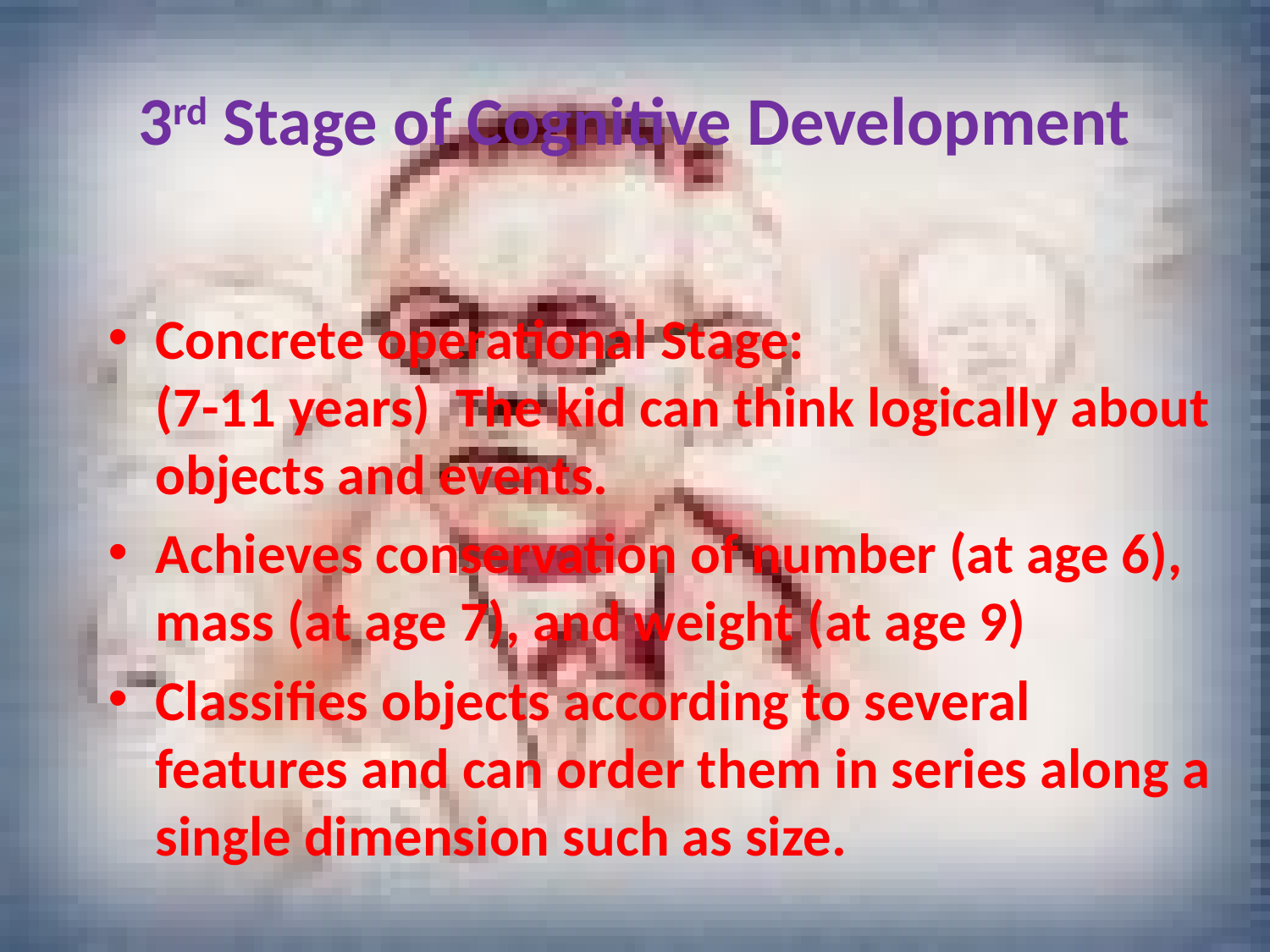

# 3rd Stage of Cognitive Development
Concrete operational Stage: 
(7-11 years)  The kid can think logically about objects and events.
Achieves conservation of number (at age 6), mass (at age 7), and weight (at age 9)
Classifies objects according to several features and can order them in series along a single dimension such as size.